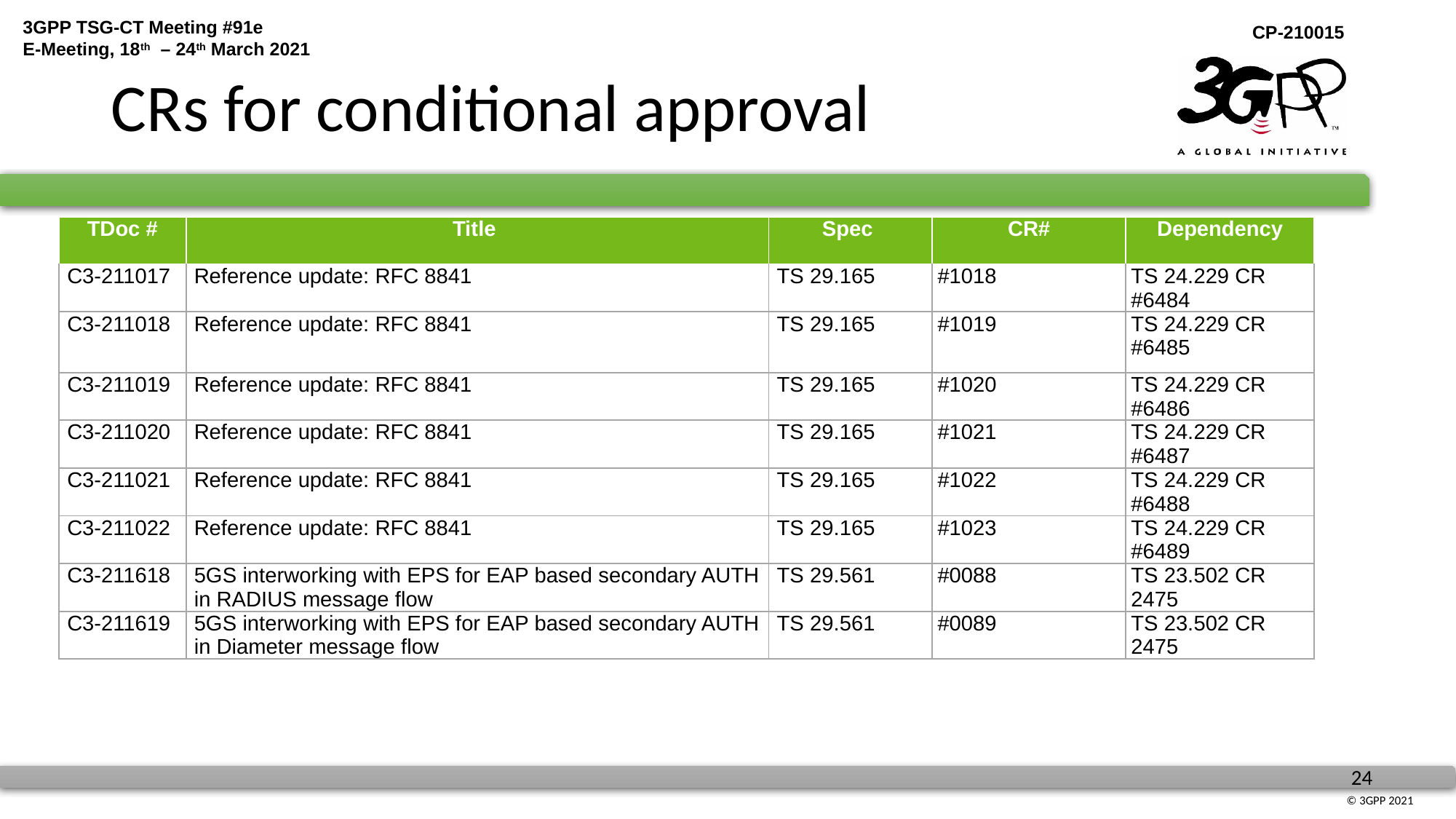

# CRs for conditional approval
| TDoc # | Title | Spec | CR# | Dependency |
| --- | --- | --- | --- | --- |
| C3-211017 | Reference update: RFC 8841 | TS 29.165 | #1018 | TS 24.229 CR #6484 |
| C3-211018 | Reference update: RFC 8841 | TS 29.165 | #1019 | TS 24.229 CR #6485 |
| C3-211019 | Reference update: RFC 8841 | TS 29.165 | #1020 | TS 24.229 CR #6486 |
| C3-211020 | Reference update: RFC 8841 | TS 29.165 | #1021 | TS 24.229 CR #6487 |
| C3-211021 | Reference update: RFC 8841 | TS 29.165 | #1022 | TS 24.229 CR #6488 |
| C3-211022 | Reference update: RFC 8841 | TS 29.165 | #1023 | TS 24.229 CR #6489 |
| C3-211618 | 5GS interworking with EPS for EAP based secondary AUTH in RADIUS message flow | TS 29.561 | #0088 | TS 23.502 CR 2475 |
| C3-211619 | 5GS interworking with EPS for EAP based secondary AUTH in Diameter message flow | TS 29.561 | #0089 | TS 23.502 CR 2475 |